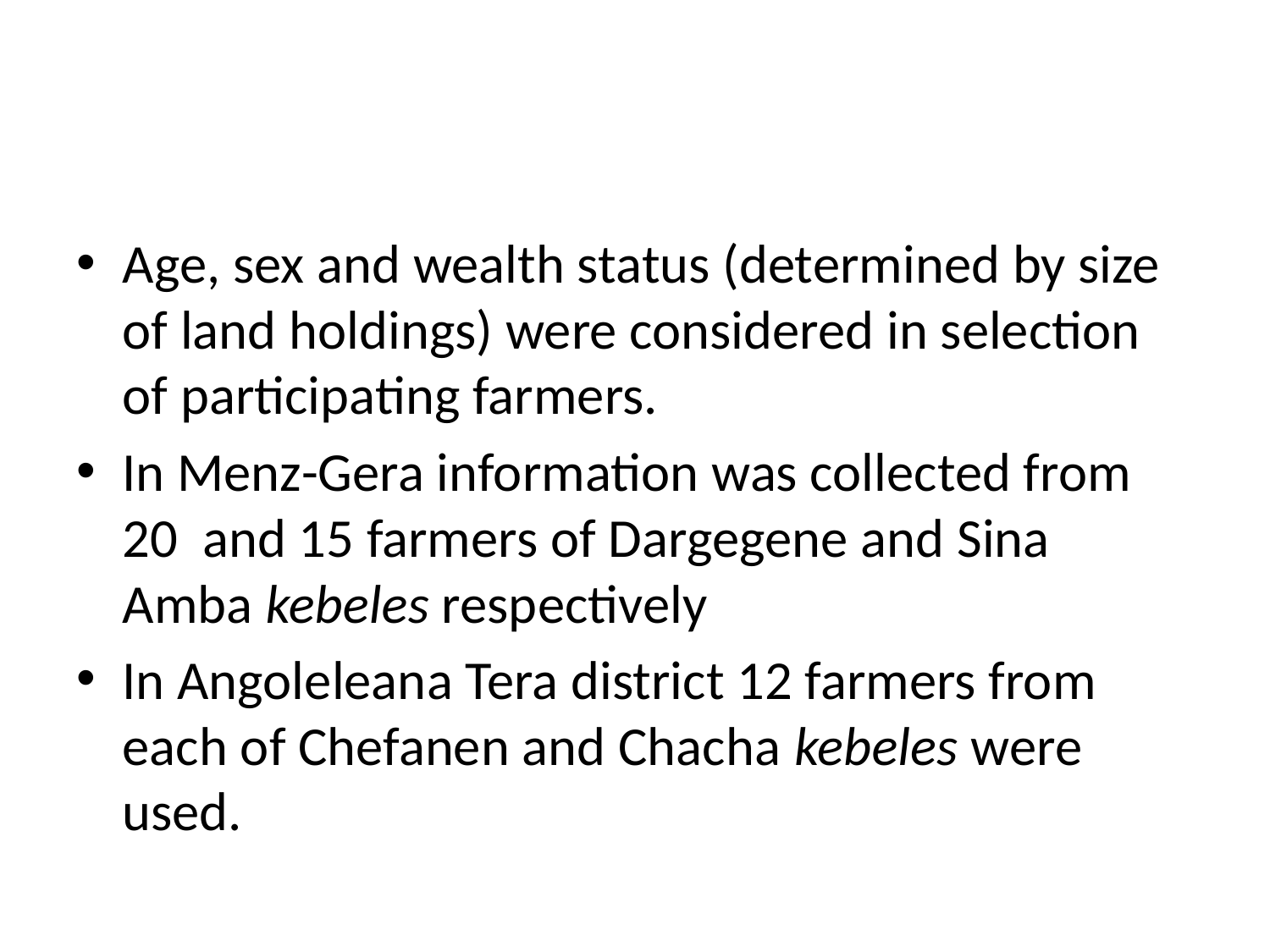

#
Age, sex and wealth status (determined by size of land holdings) were considered in selection of participating farmers.
In Menz-Gera information was collected from 20  and 15 farmers of Dargegene and Sina Amba kebeles respectively
In Angoleleana Tera district 12 farmers from each of Chefanen and Chacha kebeles were used.